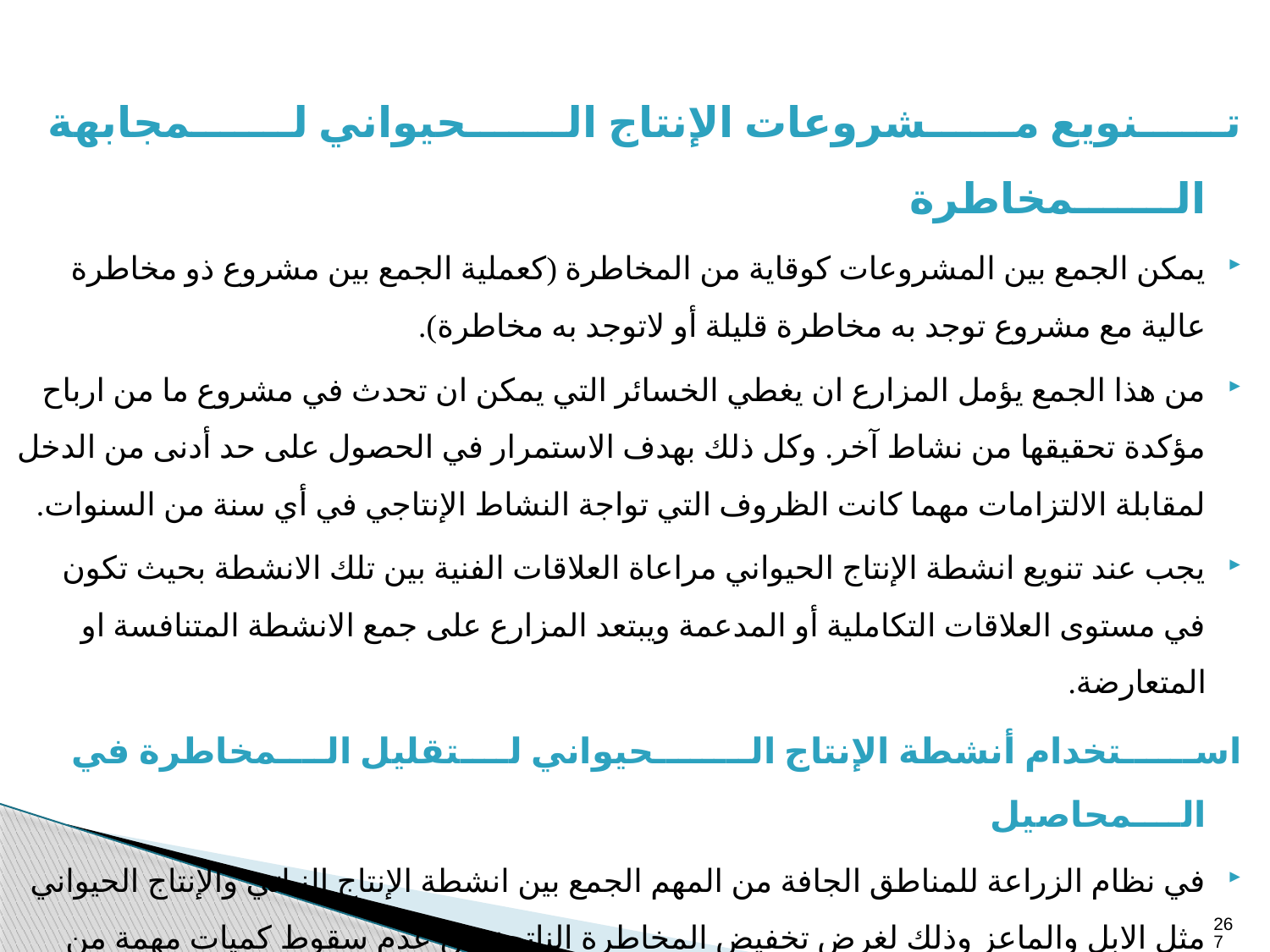

تــــــنويع مــــــشروعات الإنتاج الـــــــحيواني لـــــــمجابهة الـــــــمخاطرة
يمكن الجمع بين المشروعات كوقاية من المخاطرة (كعملية الجمع بين مشروع ذو مخاطرة عالية مع مشروع توجد به مخاطرة قليلة أو لاتوجد به مخاطرة).
من هذا الجمع يؤمل المزارع ان يغطي الخسائر التي يمكن ان تحدث في مشروع ما من ارباح مؤكدة تحقيقها من نشاط آخر. وكل ذلك بهدف الاستمرار في الحصول على حد أدنى من الدخل لمقابلة الالتزامات مهما كانت الظروف التي تواجة النشاط الإنتاجي في أي سنة من السنوات.
يجب عند تنويع انشطة الإنتاج الحيواني مراعاة العلاقات الفنية بين تلك الانشطة بحيث تكون في مستوى العلاقات التكاملية أو المدعمة ويبتعد المزارع على جمع الانشطة المتنافسة او المتعارضة.
اســــــتخدام أنشطة الإنتاج الــــــــحيواني لــــتقليل الــــمخاطرة في الــــمحاصيل
في نظام الزراعة للمناطق الجافة من المهم الجمع بين انشطة الإنتاج النباتي والإنتاج الحيواني مثل الابل والماعز وذلك لغرض تخفيض المخاطرة الناتجة من عدم سقوط كميات مهمة من الامطار وبتنويع مناسب تؤمن الإنتاج الزراعي. وهذا النظان الذي يجمع بين انشطة الإنتاج النباتي والحيواني تحت الزراعة المطرية موصى به في العديد من الدراسات لتؤمن دخل مناسب للمزارع في ظروف المخاطرة واللايقين في الإنتاج الزراعي المطري.
267